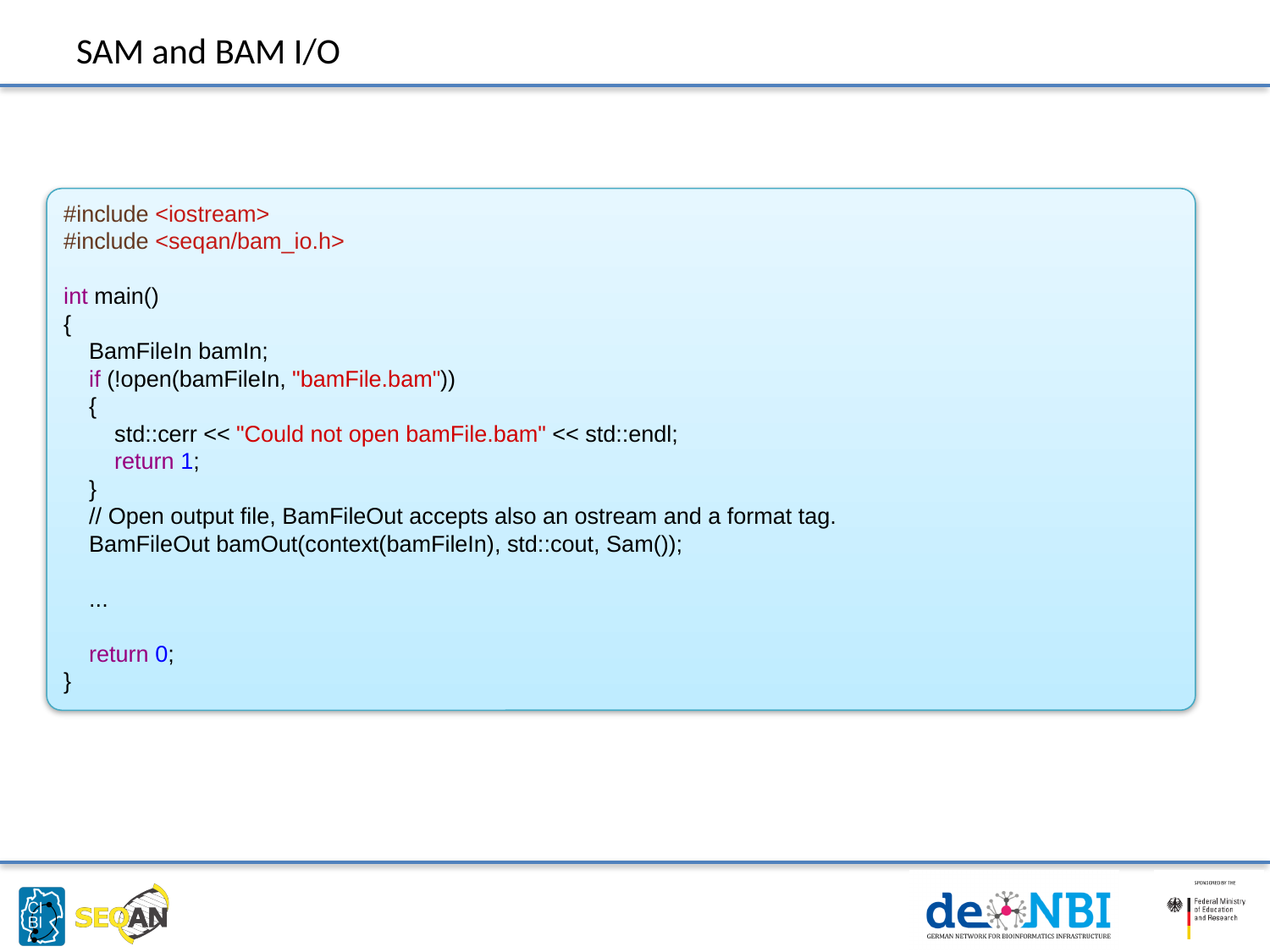

# SAM and BAM I/O

#include <iostream>
#include <seqan/bam_io.h>

int main()
{
    BamFileIn bamIn;
    if (!open(bamFileIn, "bamFile.bam"))
    {
        std::cerr << "Could not open bamFile.bam" << std::endl;
        return 1;
    }
    // Open output file, BamFileOut accepts also an ostream and a format tag.
    BamFileOut bamOut(context(bamFileIn), std::cout, Sam());

    ...

    return 0;
}